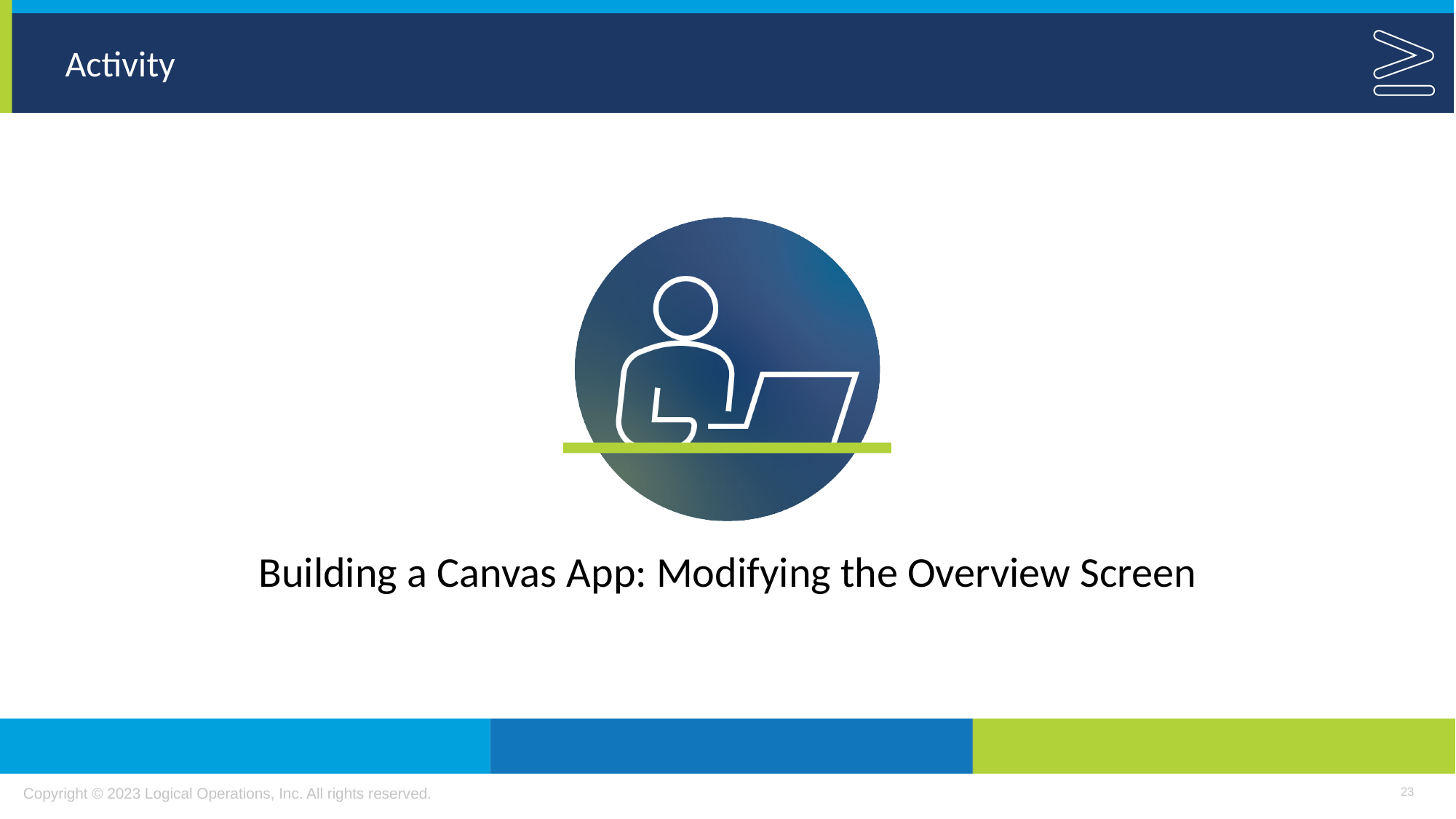

Building a Canvas App: Modifying the Overview Screen
23